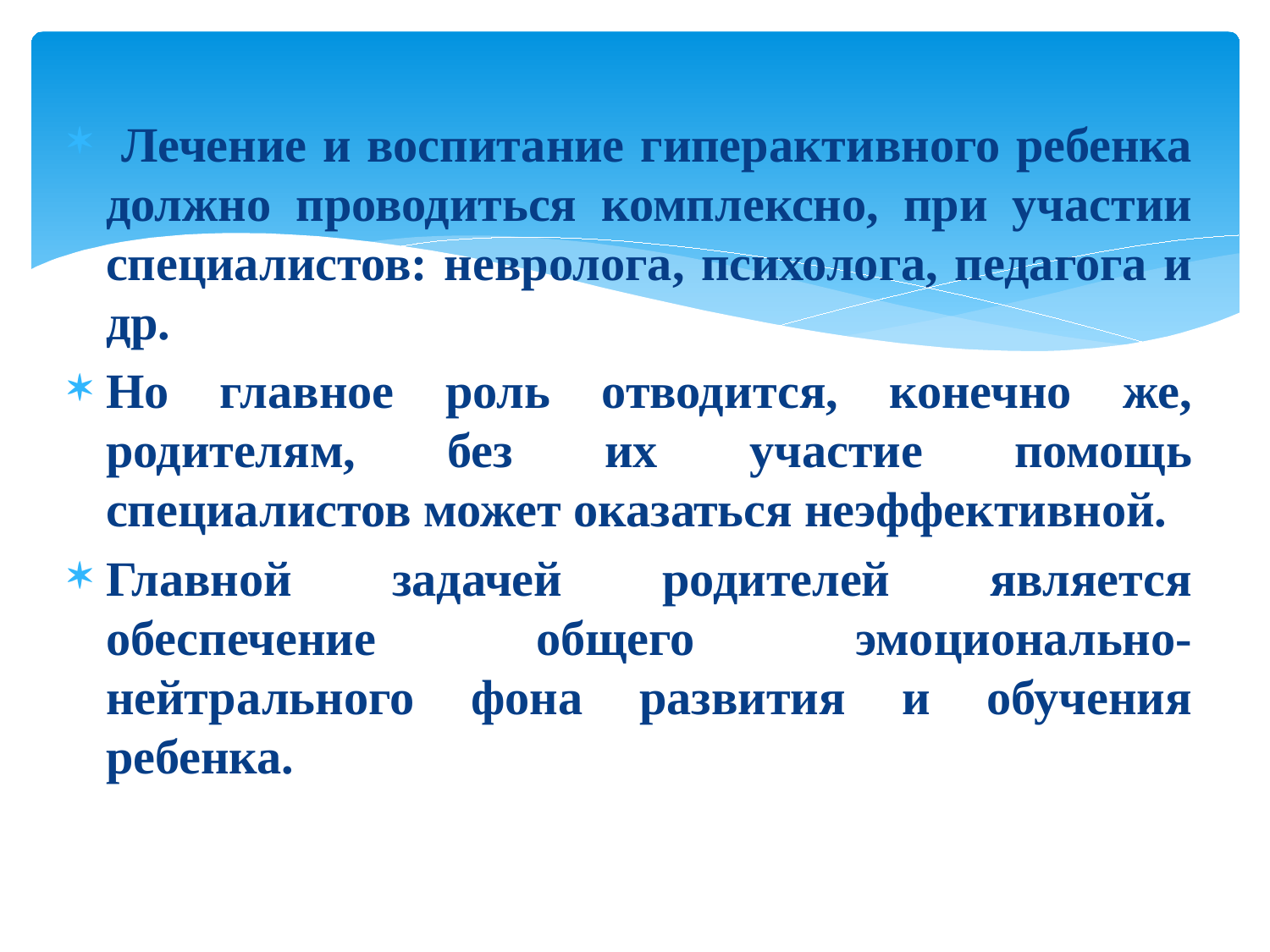

Лечение и воспитание гиперактивного ребенка должно проводиться комплексно, при участии специалистов: невролога, психолога, педагога и др.
Но главное роль отводится, конечно же, родителям, без их участие помощь специалистов может оказаться неэффективной.
Главной задачей родителей является обеспечение общего эмоционально-нейтрального фона развития и обучения ребенка.